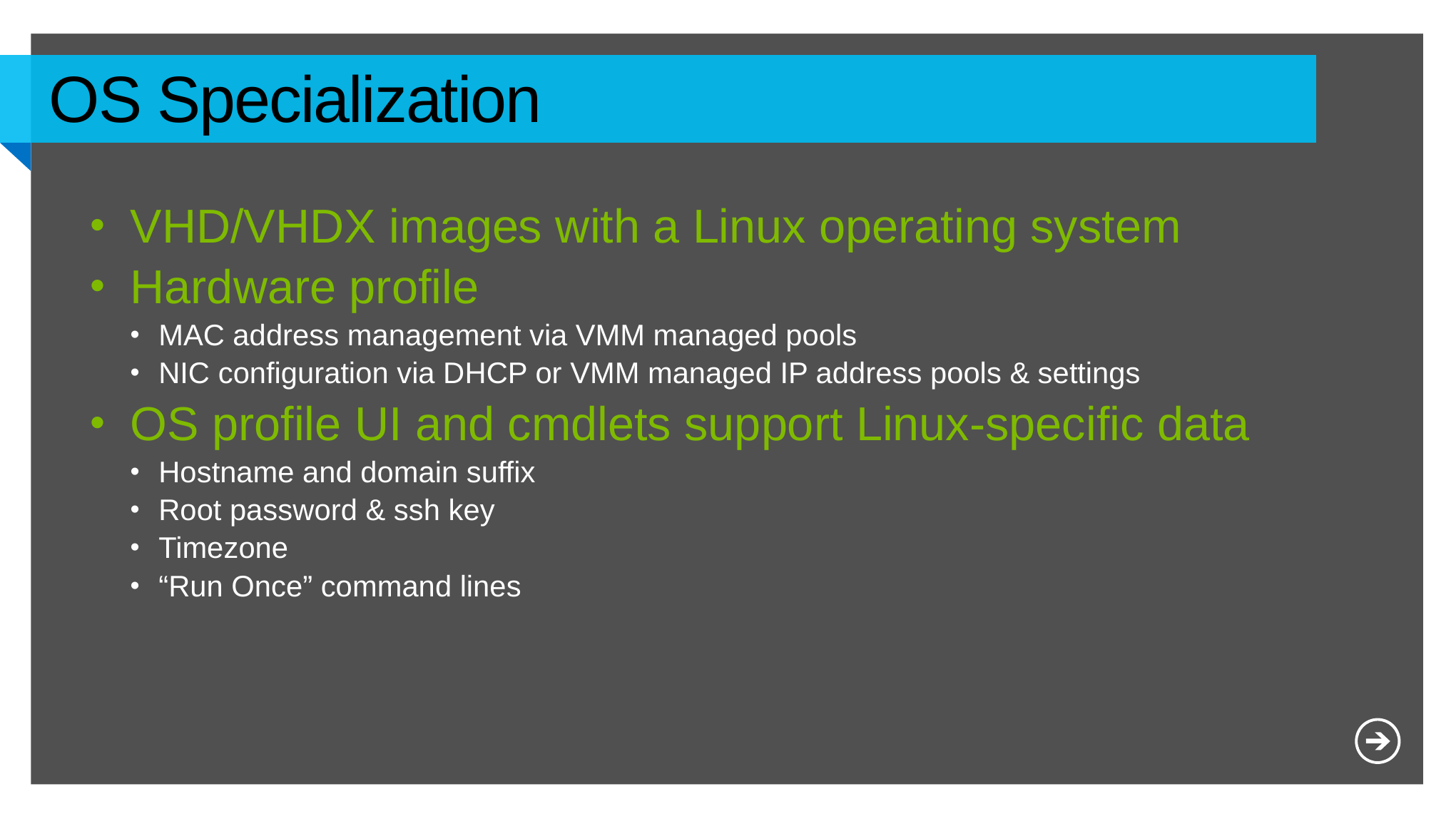

# OS Specialization
VHD/VHDX images with a Linux operating system
Hardware profile
MAC address management via VMM managed pools
NIC configuration via DHCP or VMM managed IP address pools & settings
OS profile UI and cmdlets support Linux-specific data
Hostname and domain suffix
Root password & ssh key
Timezone
“Run Once” command lines